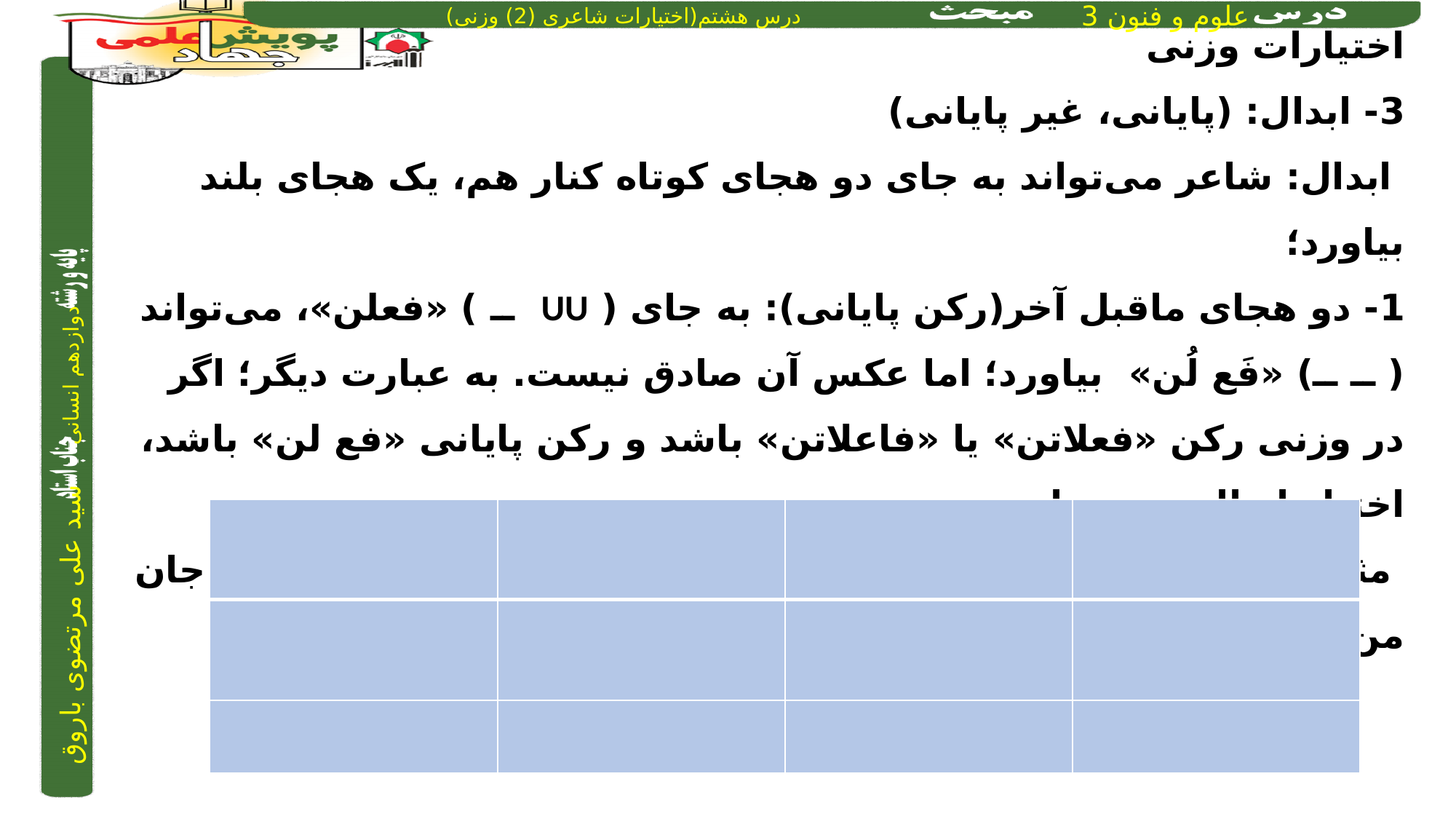

اختیارات وزنی
3- ابدال: (پایانی، غیر پایانی)
 ابدال: شاعر می‌تواند به جای دو هجای کوتاه کنار هم، یک هجای بلند بیاورد؛
1- دو هجای ماقبل آخر(رکن پایانی): به جای ( UU  ــ ) «فعلن»، می‌تواند ( ــ ــ) «فَع لُن»  بیاورد؛ اما عکس آن صادق نیست. به عبارت دیگر؛ اگر در وزنی رکن «فعلاتن» یا «فاعلاتن» باشد و رکن پایانی «فع لن» باشد، اختیار ابدال وجود دارد.
 مثال: چو بشنوی سخن اهل دل مگو که خطاست	 سخن‌شناس نه ای جان من خطا این‌جاست
|  |  |  |  |
| --- | --- | --- | --- |
|  |  |  |  |
|  |  |  |  |